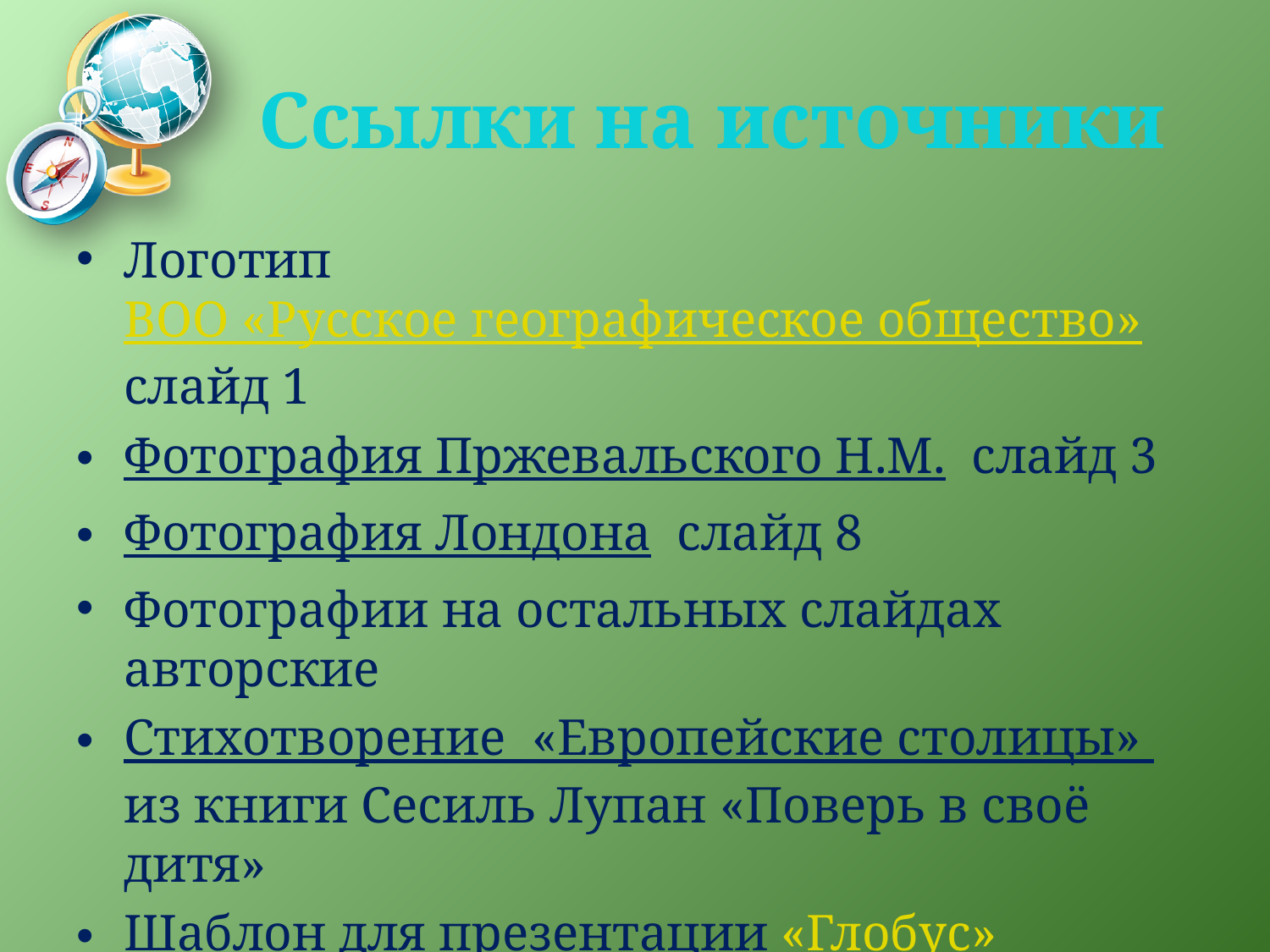

# Ссылки на источники
Логотип  ВОО «Русское географическое общество» слайд 1
Фотография Пржевальского Н.М.  слайд 3
Фотография Лондона  слайд 8
Фотографии на остальных слайдах авторские
Стихотворение  «Европейские столицы» из книги Сесиль Лупан «Поверь в своё дитя»
Шаблон для презентации «Глобус»